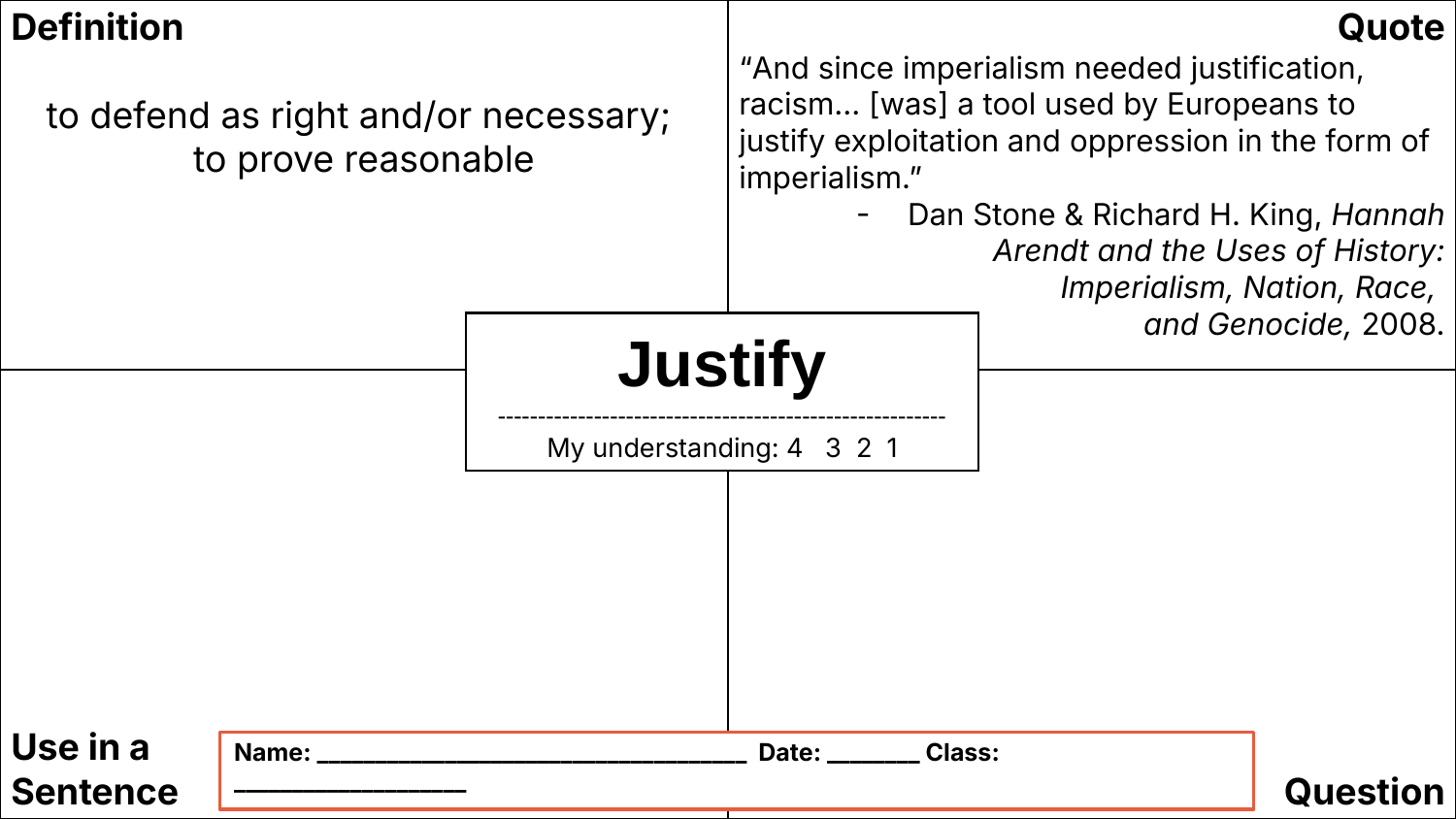

| Definition to defend as right and/or necessary; to prove reasonable | Quote “And since imperialism needed justification, racism… [was] a tool used by Europeans to justify exploitation and oppression in the form of imperialism.” Dan Stone & Richard H. King, Hannah Arendt and the Uses of History: Imperialism, Nation, Race, and Genocide, 2008. |
| --- | --- |
| Use in a Sentence | Question |
Justify
--------------------------------------------------------
My understanding: 4   3  2  1
Name: _____________________________________  Date: ________ Class: ____________________